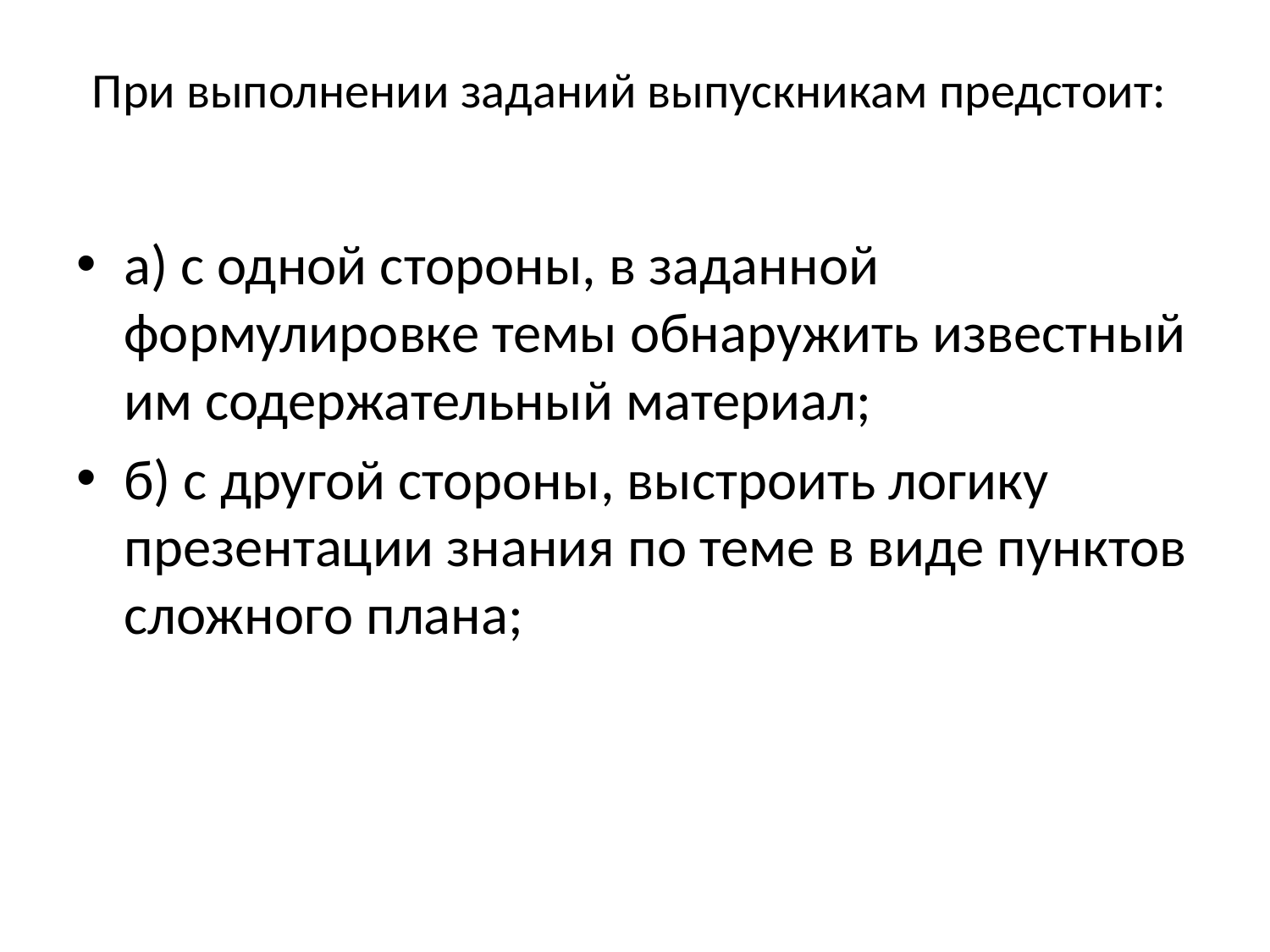

# При выполнении заданий выпускникам предстоит:
а) с одной стороны, в заданной формулировке темы обнаружить известный им содержательный материал;
б) с другой стороны, выстроить логику презентации знания по теме в виде пунктов сложного плана;